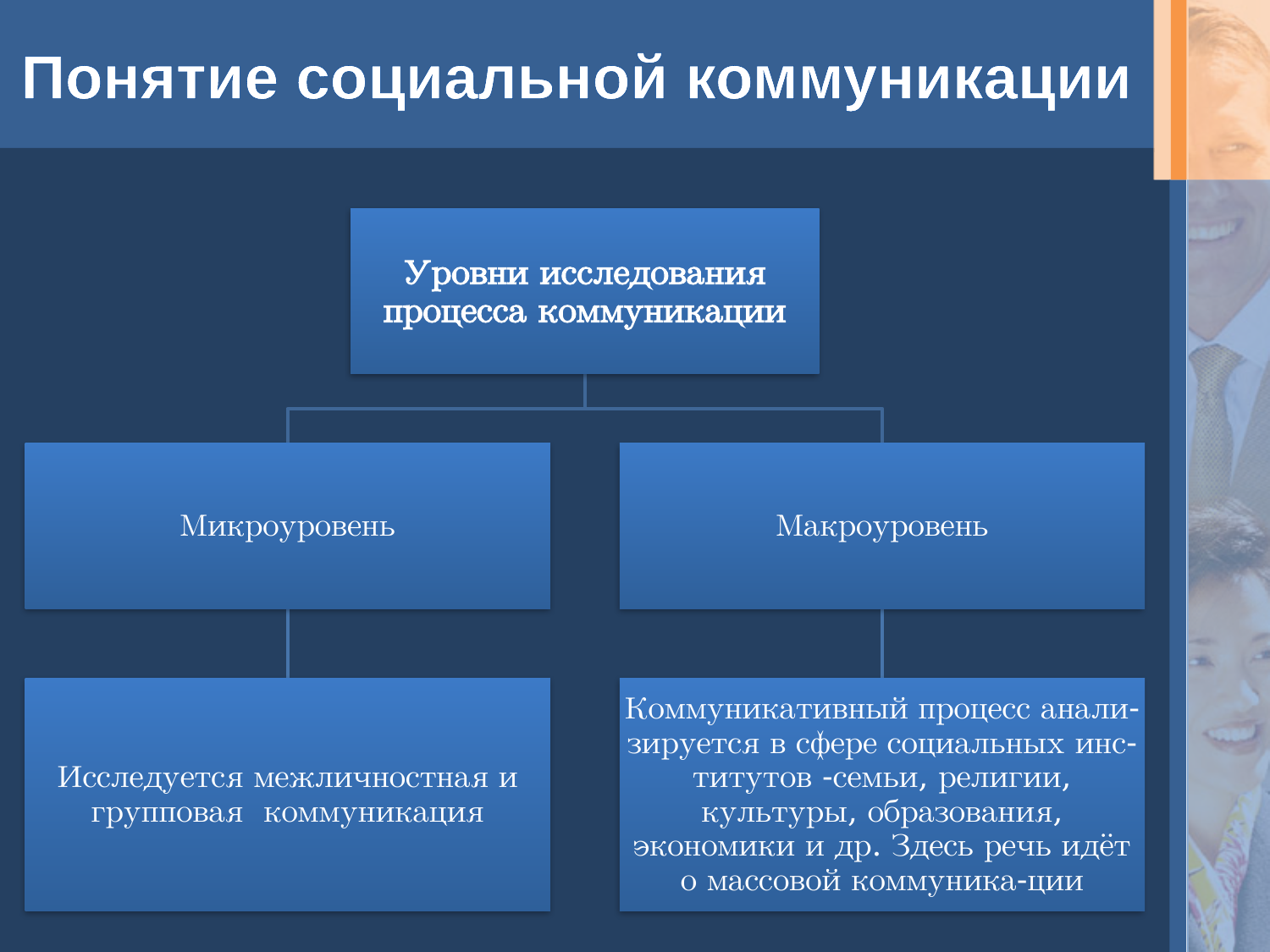

# Понятие социальной коммуникации

Уровни исследования процесса коммуникации
Микроуровень
Исследуется межличностная и групповая  коммуникация
Макроуровень
Коммуникативный процесс анали-зируется в сфере социальных инс-титутов -семьи, религии, культуры, образования, экономики и др. Здесь речь идёт о массовой коммуника-ции